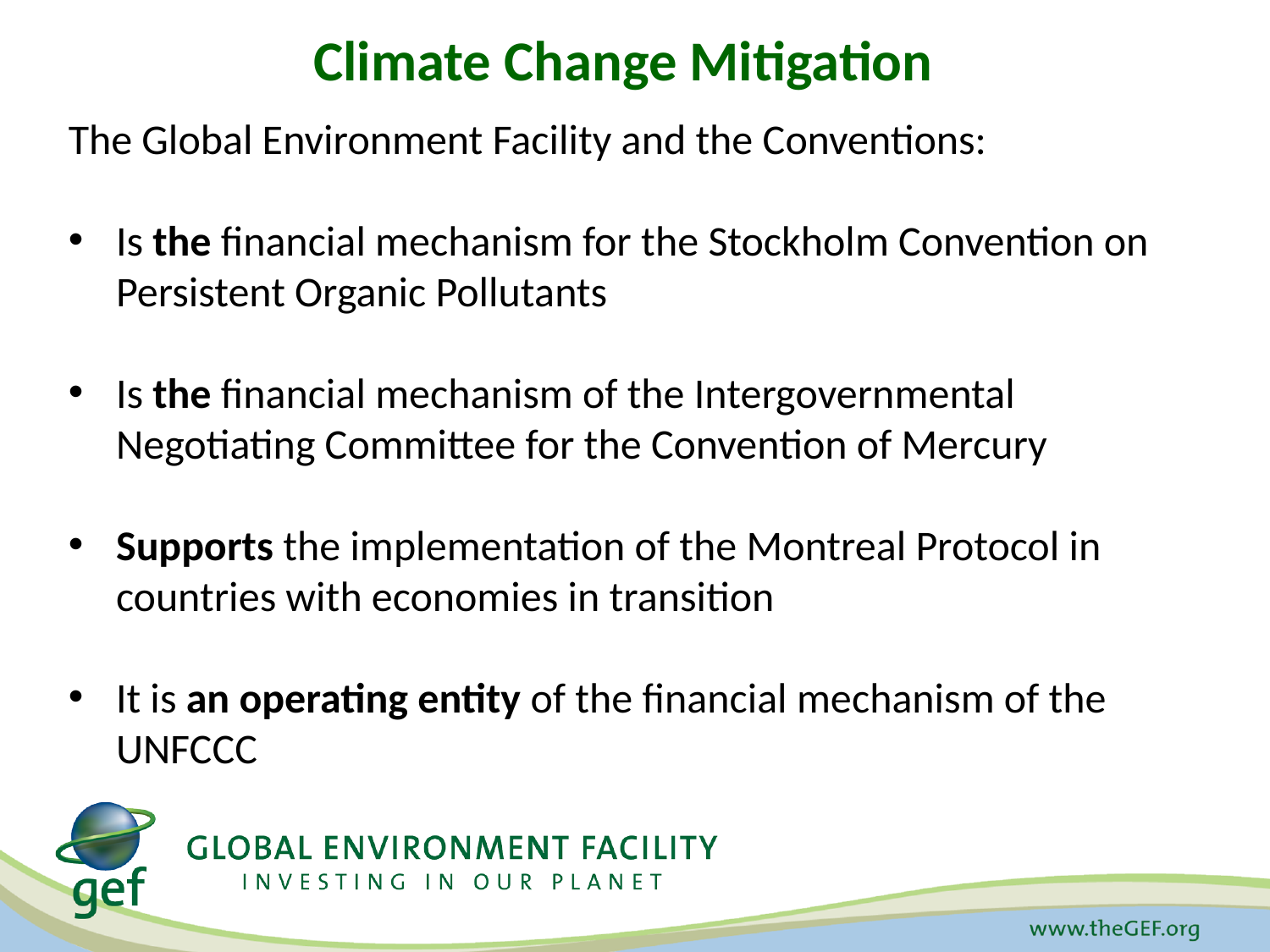

# Climate Change Mitigation
The Global Environment Facility and the Conventions:

Is the financial mechanism for the Stockholm Convention on Persistent Organic Pollutants

Is the financial mechanism of the Intergovernmental Negotiating Committee for the Convention of Mercury

Supports the implementation of the Montreal Protocol in countries with economies in transition
It is an operating entity of the financial mechanism of the UNFCCC